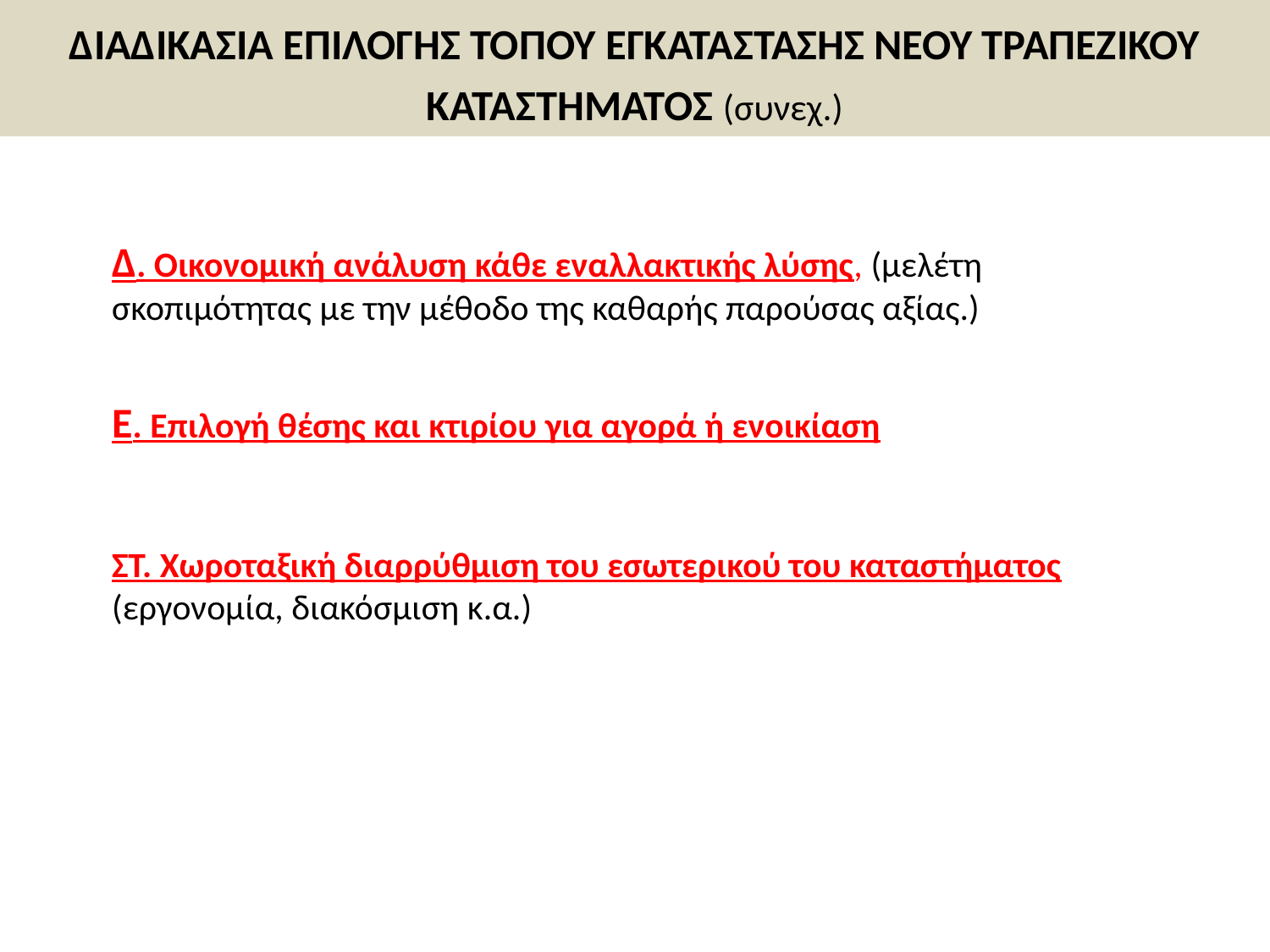

ΔΙΑΔΙΚΑΣΙΑ ΕΠΙΛΟΓΗΣ ΤΟΠΟΥ ΕΓΚΑΤΑΣΤΑΣΗΣ ΝΕΟΥ ΤΡΑΠΕΖΙΚΟΥ ΚΑΤΑΣΤΗΜΑΤΟΣ (συνεχ.)
Δ. Οικονομική ανάλυση κάθε εναλλακτικής λύσης, (μελέτη σκοπιμότητας με την μέθοδο της καθαρής παρούσας αξίας.)

Ε. Επιλογή θέσης και κτιρίου για αγορά ή ενοικίαση

ΣΤ. Χωροταξική διαρρύθμιση του εσωτερικού του καταστήματος (εργονομία, διακόσμιση κ.α.)